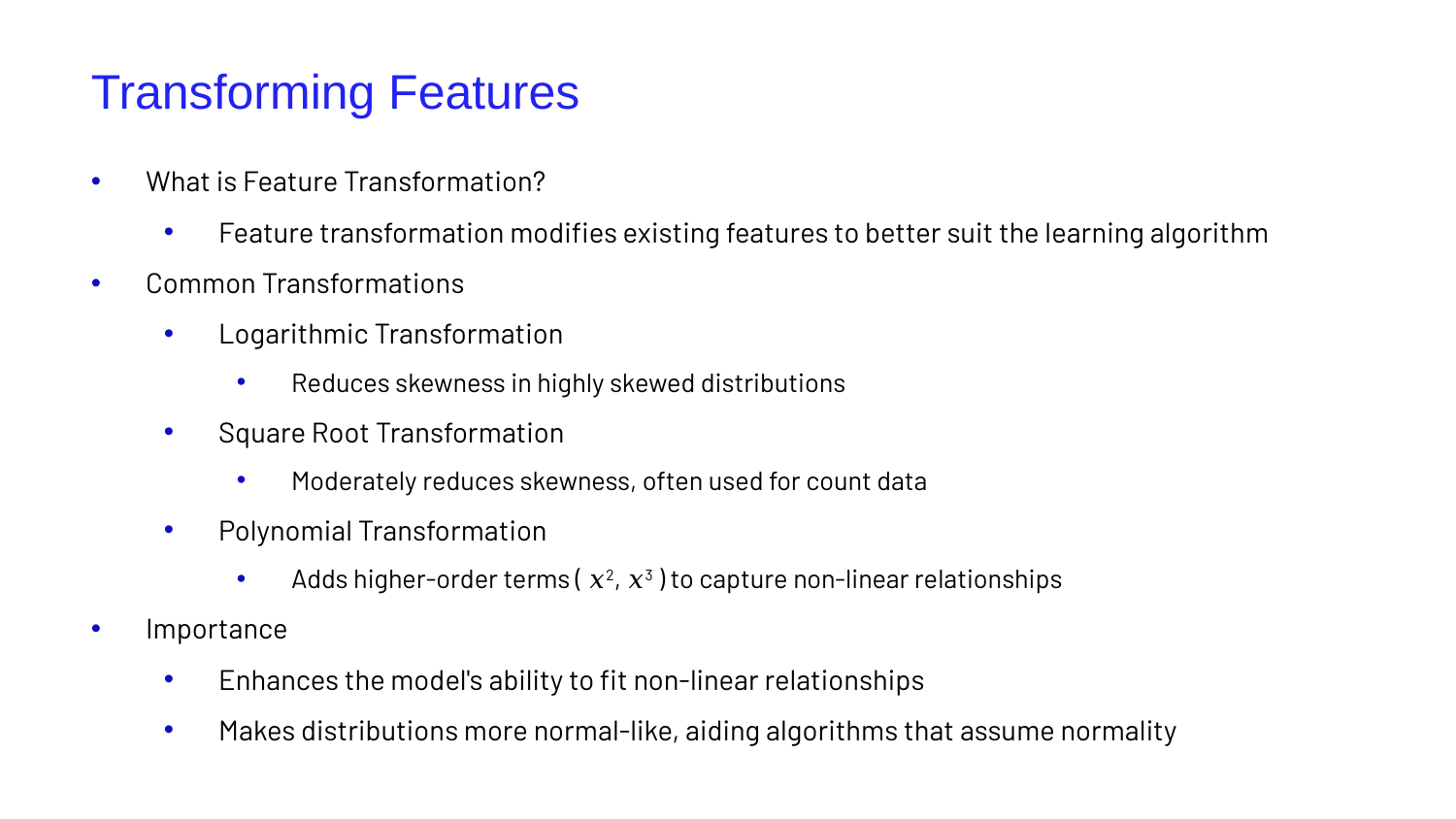

Transforming Features
What is Feature Transformation?
Feature transformation modifies existing features to better suit the learning algorithm
Common Transformations
Logarithmic Transformation
Reduces skewness in highly skewed distributions
Square Root Transformation
Moderately reduces skewness, often used for count data
Polynomial Transformation
Adds higher-order terms ( 𝑥2, 𝑥3 ) to capture non-linear relationships
Importance
Enhances the model's ability to fit non-linear relationships
Makes distributions more normal-like, aiding algorithms that assume normality